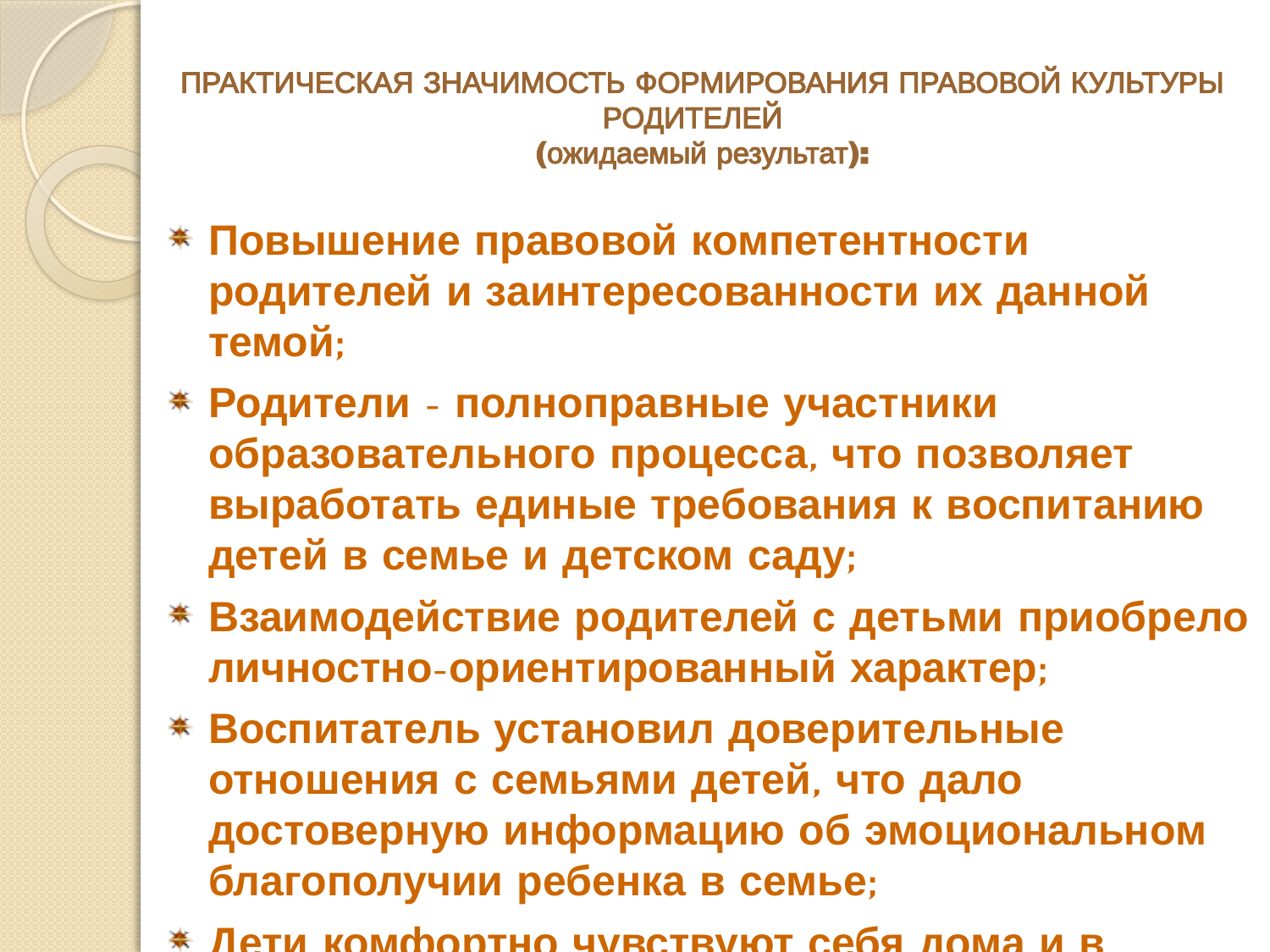

# ПРАКТИЧЕСКАЯ ЗНАЧИМОСТЬ ФОРМИРОВАНИЯ ПРАВОВОЙ КУЛЬТУРЫ РОДИТЕЛЕЙ (ожидаемый результат):
Повышение правовой компетентности родителей и заинтересованности их данной темой;
Родители - полноправные участники образовательного процесса, что позволяет выработать единые требования к воспитанию детей в семье и детском саду;
Взаимодействие родителей с детьми приобрело личностно-ориентированный характер;
Воспитатель установил доверительные отношения с семьями детей, что дало достоверную информацию об эмоциональном благополучии ребенка в семье;
Дети комфортно чувствуют себя дома и в детском саду.